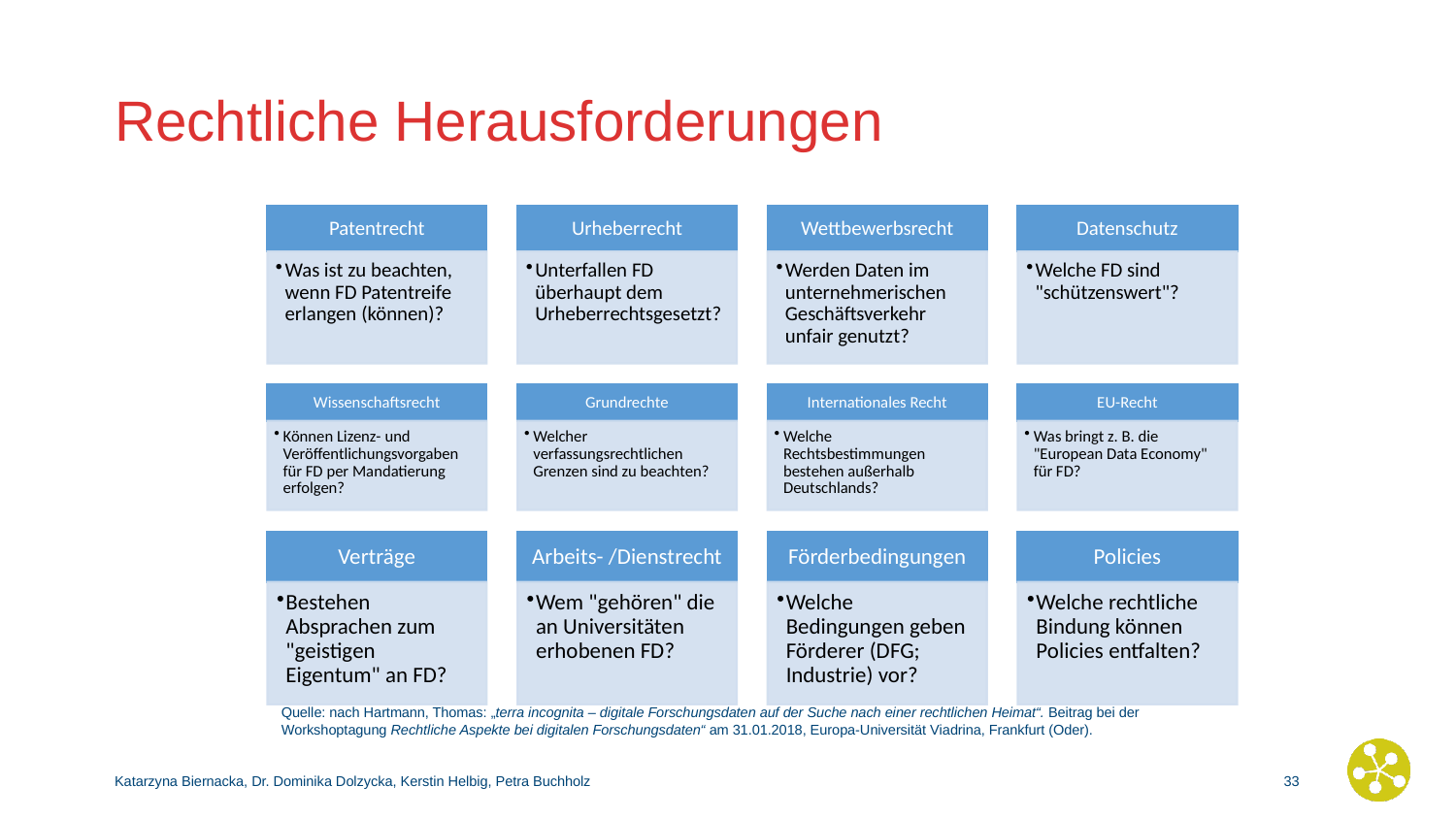

Patentrecht
Was ist zu beachten, wenn FD Patentreife erlangen (können)?
Urheberrecht
Unterfallen FD überhaupt dem Urheberrechtsgesetzt?
Wettbewerbsrecht
Werden Daten im unternehmerischen Geschäftsverkehr unfair genutzt?
Datenschutz
Welche FD sind "schützenswert"?
# Rechtliche Herausforderungen
Wissenschaftsrecht
Können Lizenz- und Veröffentlichungsvorgaben für FD per Mandatierung erfolgen?
Grundrechte
Welcher verfassungsrechtlichen Grenzen sind zu beachten?
Internationales Recht
Welche Rechtsbestimmungen bestehen außerhalb Deutschlands?
EU-Recht
Was bringt z. B. die "European Data Economy" für FD?
Verträge
Bestehen Absprachen zum "geistigen Eigentum" an FD?
Arbeits- /Dienstrecht
Wem "gehören" die an Universitäten erhobenen FD?
Förderbedingungen
Welche Bedingungen geben Förderer (DFG; Industrie) vor?
Policies
Welche rechtliche Bindung können Policies entfalten?
Quelle: nach Hartmann, Thomas: „terra incognita – digitale Forschungsdaten auf der Suche nach einer rechtlichen Heimat“. Beitrag bei der Workshoptagung Rechtliche Aspekte bei digitalen Forschungsdaten“ am 31.01.2018, Europa-Universität Viadrina, Frankfurt (Oder).
Katarzyna Biernacka, Dr. Dominika Dolzycka, Kerstin Helbig, Petra Buchholz
33